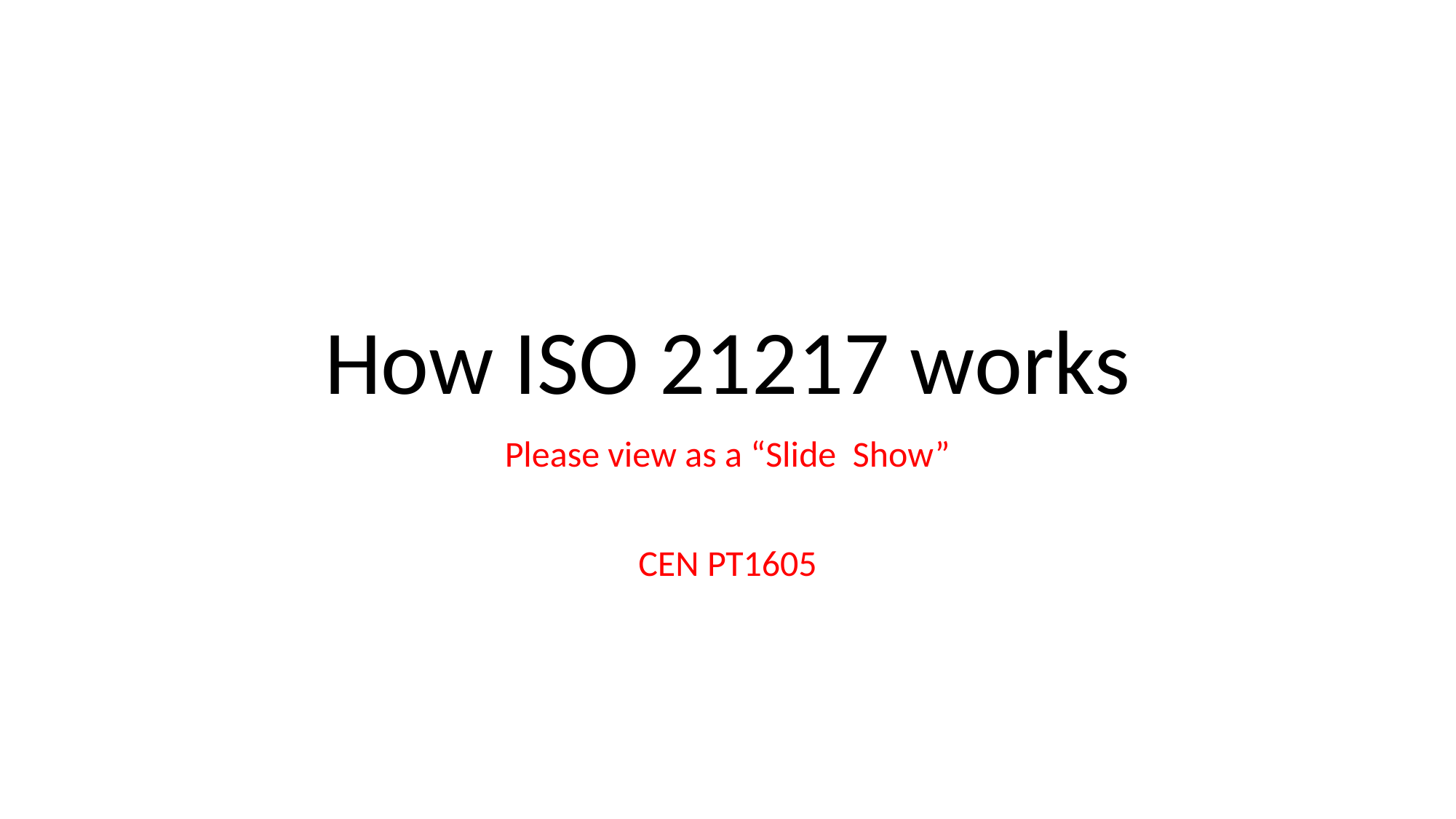

# How ISO 21217 works
Please view as a “Slide  Show”

CEN PT1605